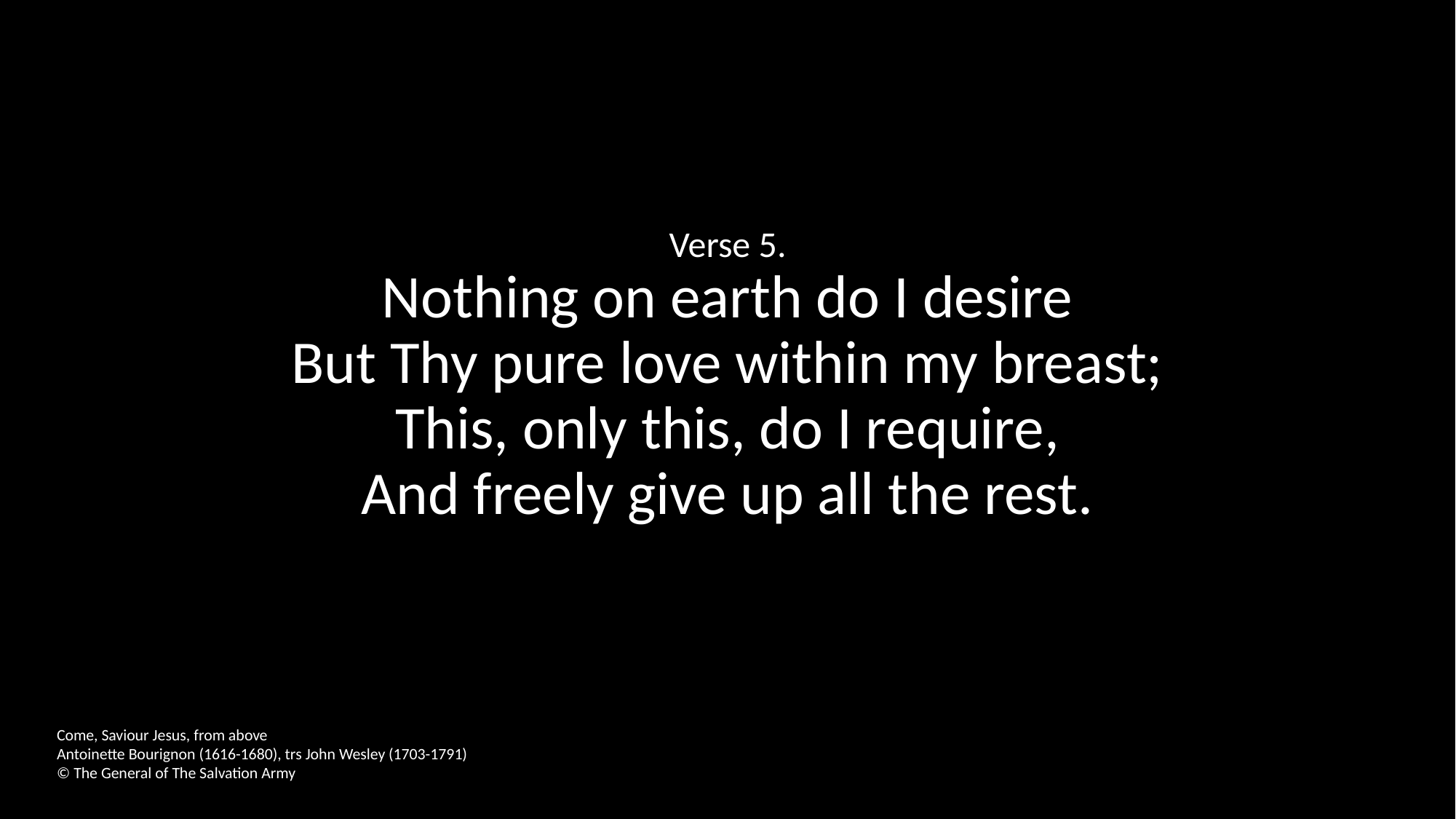

Verse 5.
Nothing on earth do I desire
But Thy pure love within my breast;
This, only this, do I require,
And freely give up all the rest.
Come, Saviour Jesus, from above
Antoinette Bourignon (1616-1680), trs John Wesley (1703-1791)
© The General of The Salvation Army